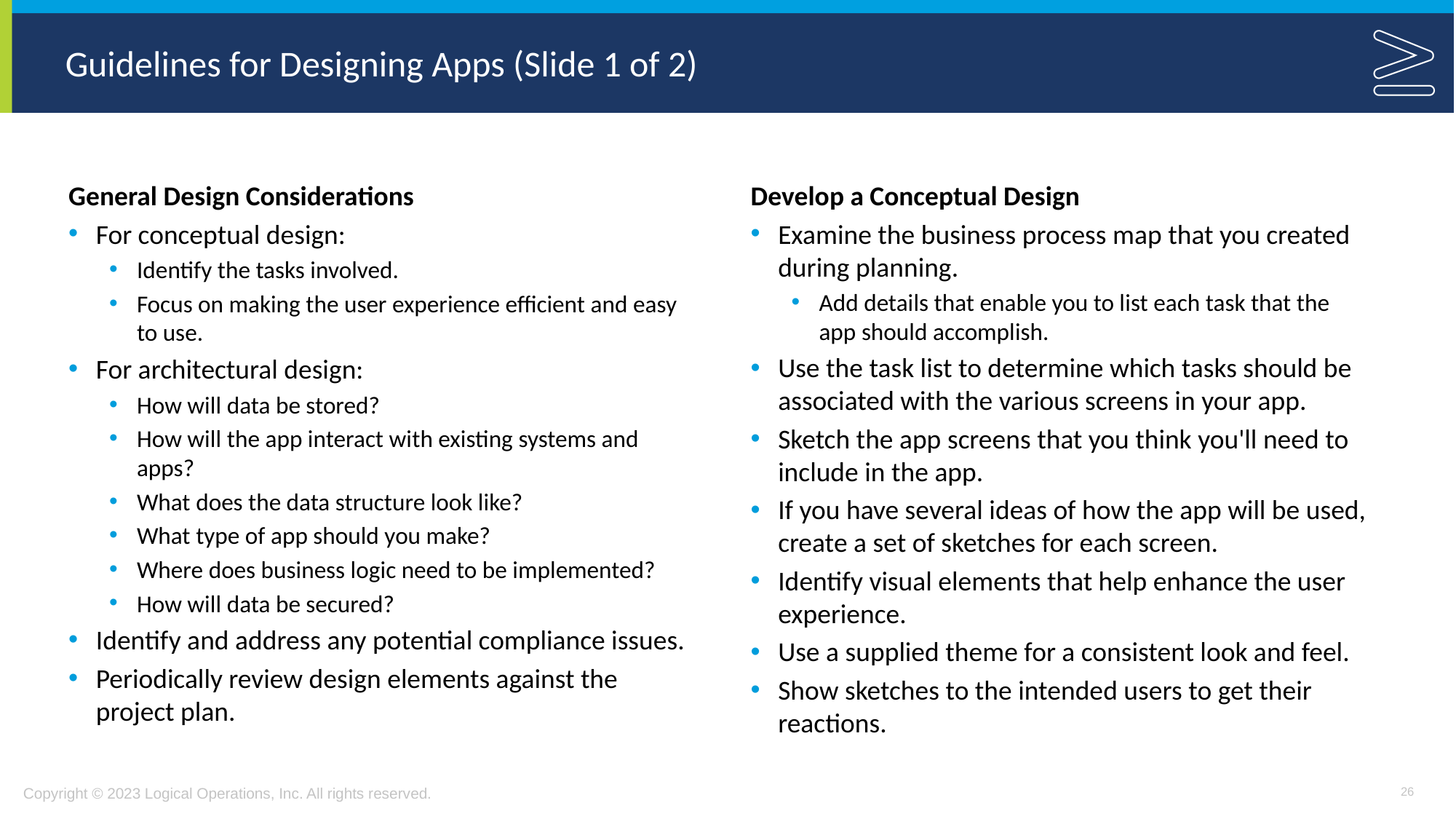

# Guidelines for Designing Apps (Slide 1 of 2)
General Design Considerations
For conceptual design:
Identify the tasks involved.
Focus on making the user experience efficient and easy to use.
For architectural design:
How will data be stored?
How will the app interact with existing systems and apps?
What does the data structure look like?
What type of app should you make?
Where does business logic need to be implemented?
How will data be secured?
Identify and address any potential compliance issues.
Periodically review design elements against the project plan.
Develop a Conceptual Design
Examine the business process map that you created during planning.
Add details that enable you to list each task that the app should accomplish.
Use the task list to determine which tasks should be associated with the various screens in your app.
Sketch the app screens that you think you'll need to include in the app.
If you have several ideas of how the app will be used, create a set of sketches for each screen.
Identify visual elements that help enhance the user experience.
Use a supplied theme for a consistent look and feel.
Show sketches to the intended users to get their reactions.
26